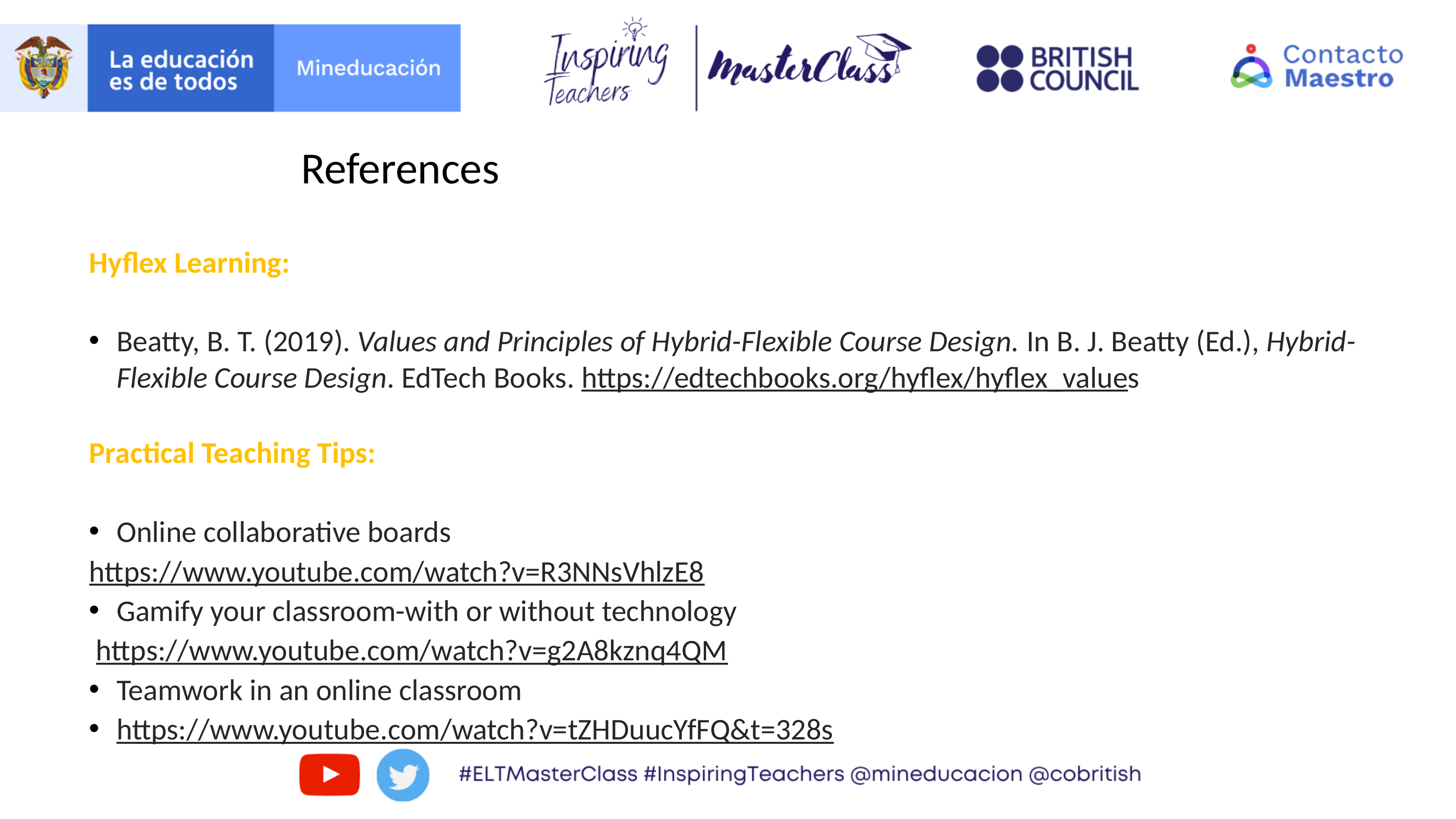

# References
Hyflex Learning:

Beatty, B. T. (2019). Values and Principles of Hybrid-Flexible Course Design. In B. J. Beatty (Ed.), Hybrid-Flexible Course Design. EdTech Books. https://edtechbooks.org/hyflex/hyflex_values
Practical Teaching Tips:

Online collaborative boards
https://www.youtube.com/watch?v=R3NNsVhlzE8
Gamify your classroom-with or without technology
 https://www.youtube.com/watch?v=g2A8kznq4QM
Teamwork in an online classroom
https://www.youtube.com/watch?v=tZHDuucYfFQ&t=328s